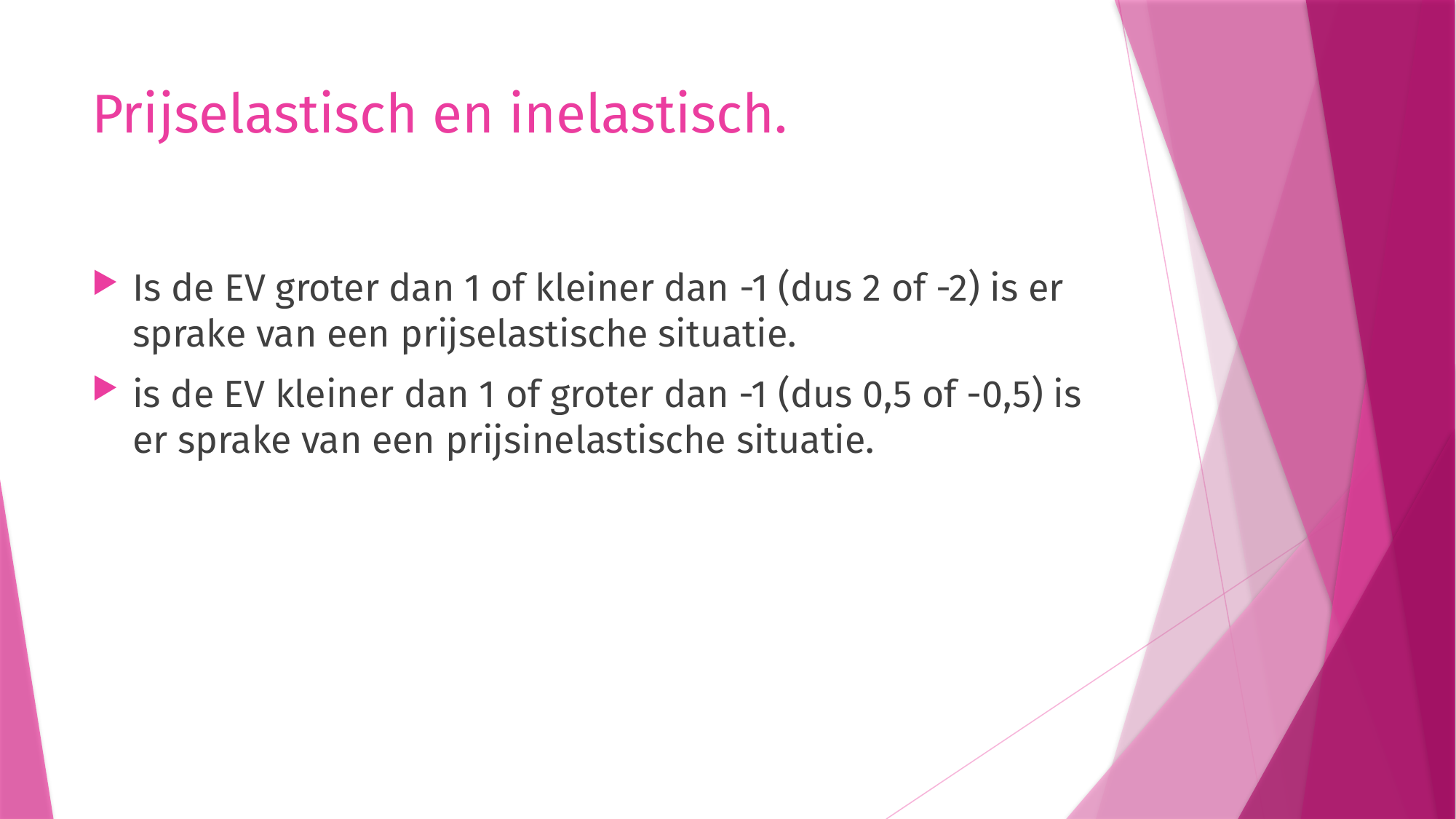

# Prijselastisch en inelastisch.
Is de EV groter dan 1 of kleiner dan -1 (dus 2 of -2) is er sprake van een prijselastische situatie.
is de EV kleiner dan 1 of groter dan -1 (dus 0,5 of -0,5) is er sprake van een prijsinelastische situatie.